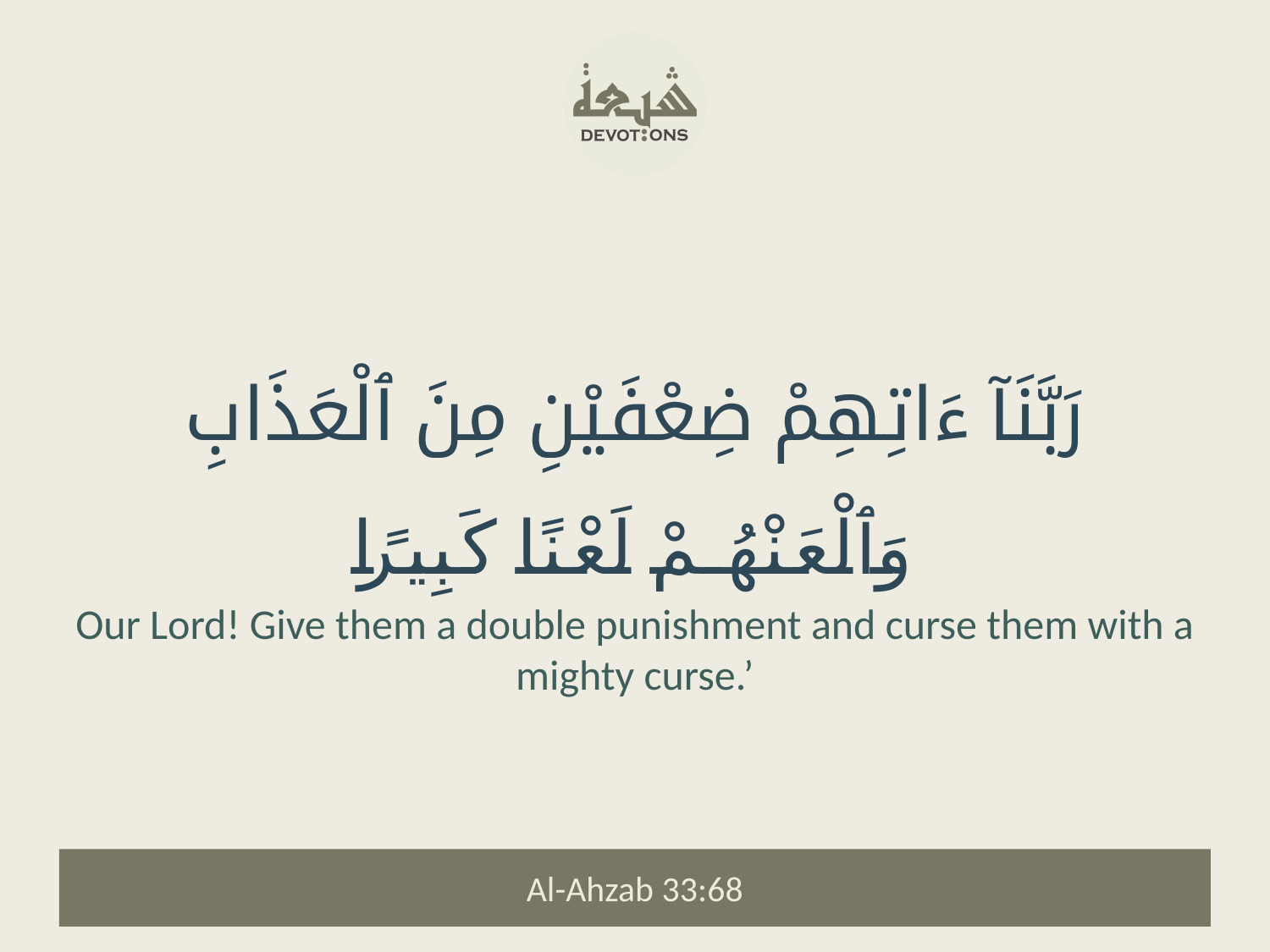

رَبَّنَآ ءَاتِهِمْ ضِعْفَيْنِ مِنَ ٱلْعَذَابِ وَٱلْعَنْهُمْ لَعْنًا كَبِيرًا
Our Lord! Give them a double punishment and curse them with a mighty curse.’
Al-Ahzab 33:68